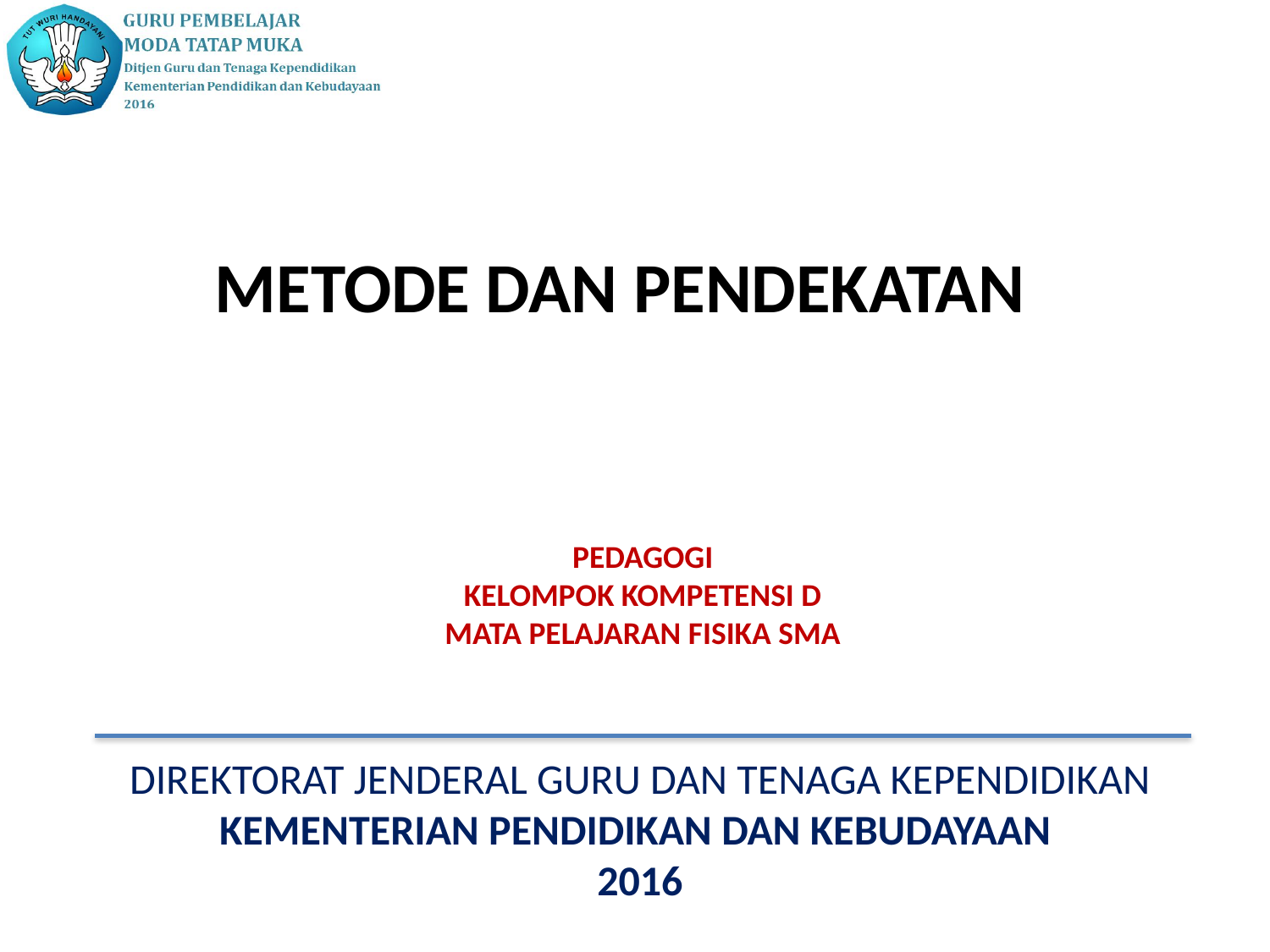

METODE DAN PENDEKATAN
PEDAGOGI
KELOMPOK KOMPETENSI D
MATA PELAJARAN FISIKA SMA